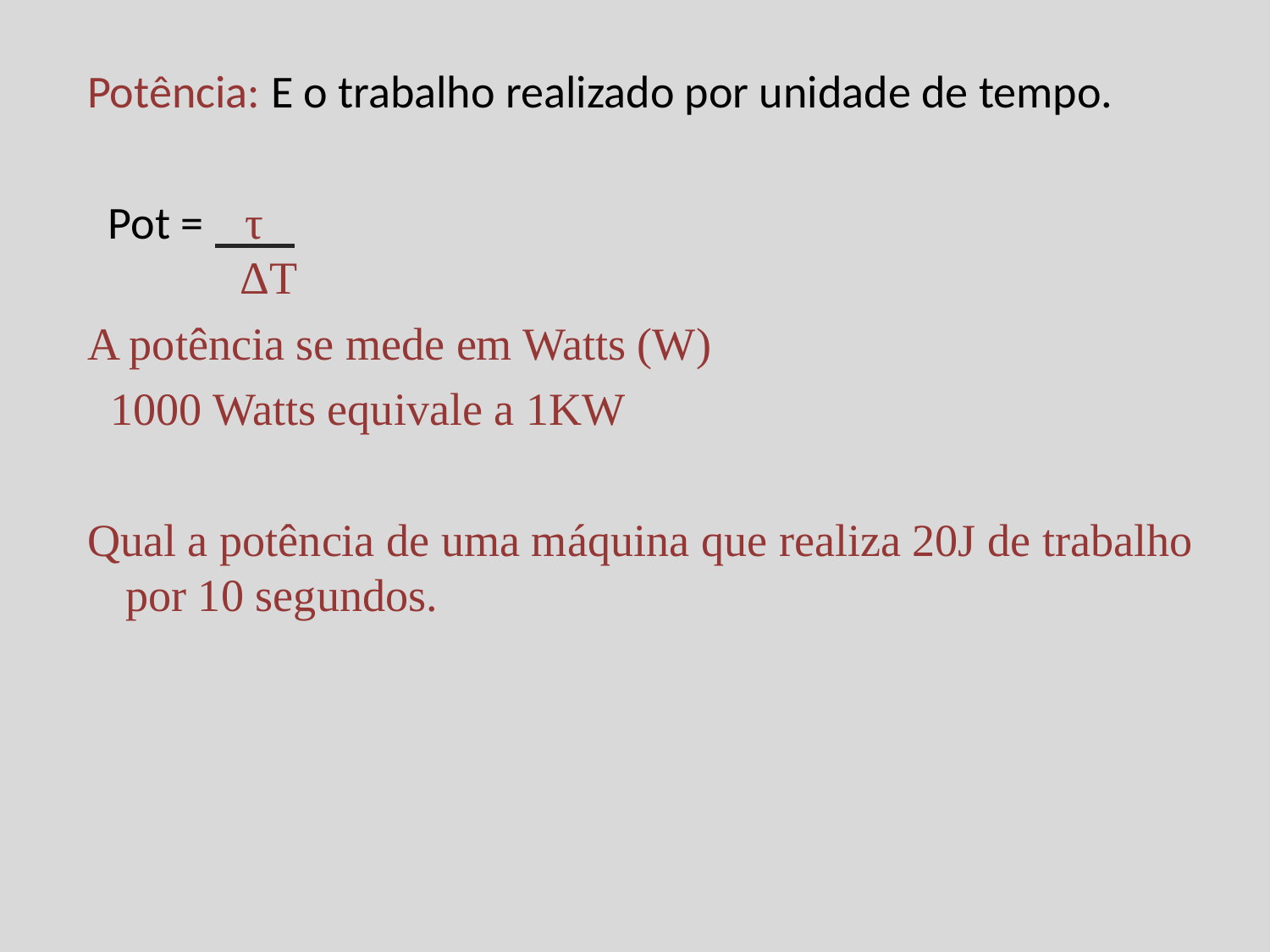

Potência: E o trabalho realizado por unidade de tempo.

  Pot =    τ
          ΔT
A potência se mede em Watts (W)
  1000 Watts equivale a 1KW

Qual a potência de uma máquina que realiza 20J de trabalho por 10 segundos.

.